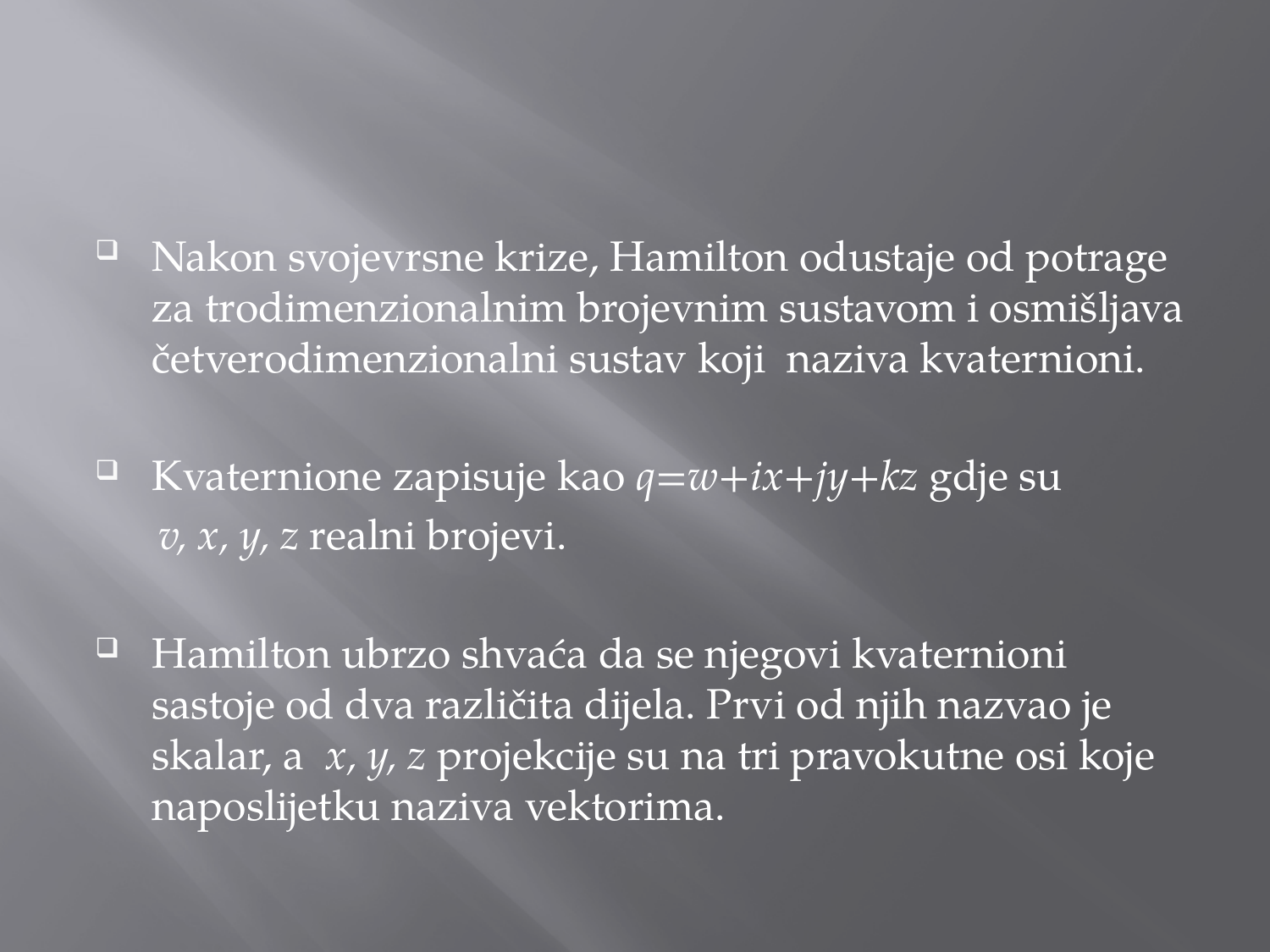

#
Nakon svojevrsne krize, Hamilton odustaje od potrage za trodimenzionalnim brojevnim sustavom i osmišljava četverodimenzionalni sustav koji  naziva kvaternioni.

Kvaternione zapisuje kao q=w+ix+jy+kz gdje su
      v, x, y, z realni brojevi.

Hamilton ubrzo shvaća da se njegovi kvaternioni sastoje od dva različita dijela. Prvi od njih nazvao je skalar, a  x, y, z projekcije su na tri pravokutne osi koje naposlijetku naziva vektorima.